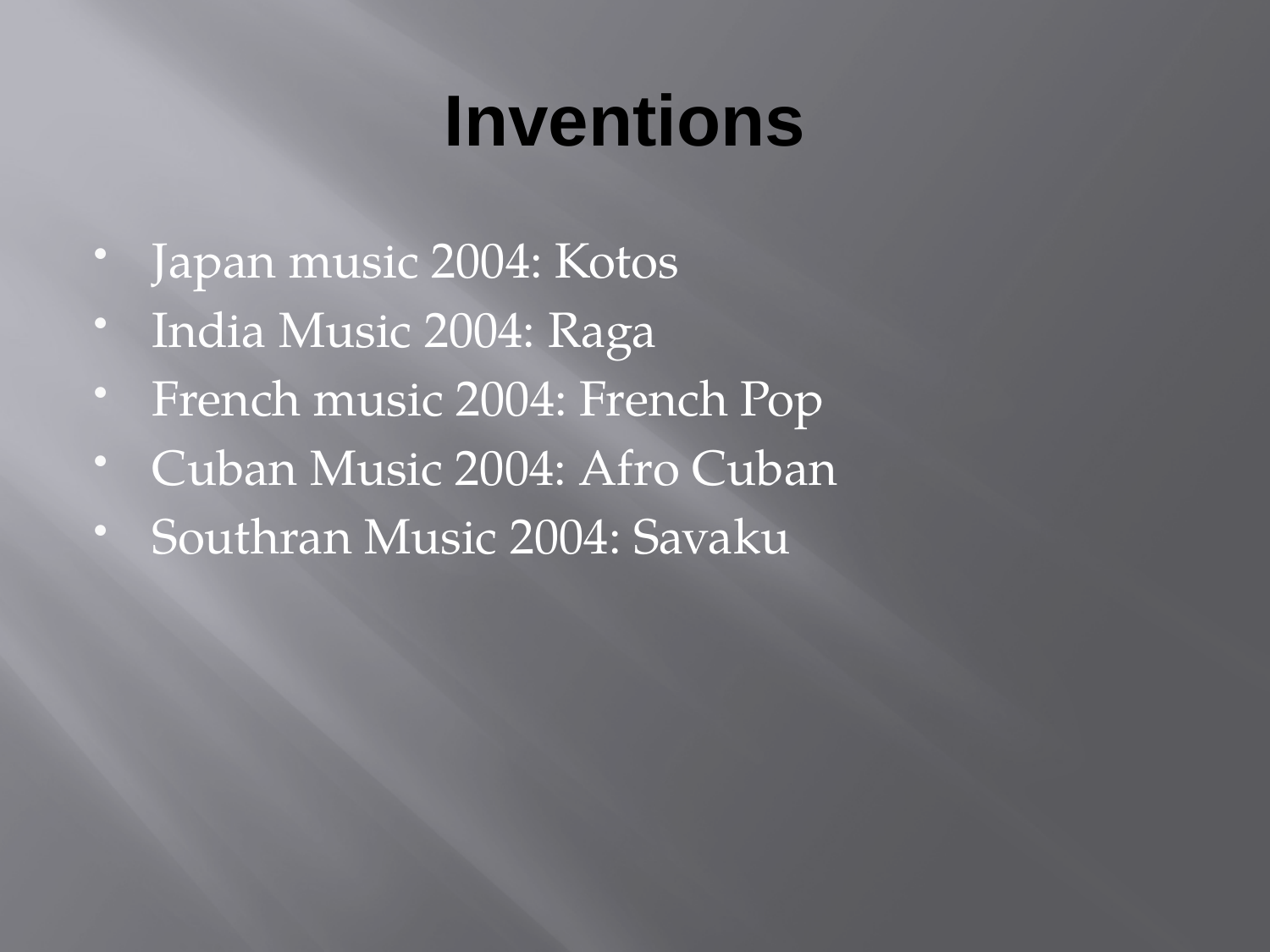

# Inventions
Japan music 2004: Kotos
India Music 2004: Raga
French music 2004: French Pop
Cuban Music 2004: Afro Cuban
Southran Music 2004: Savaku